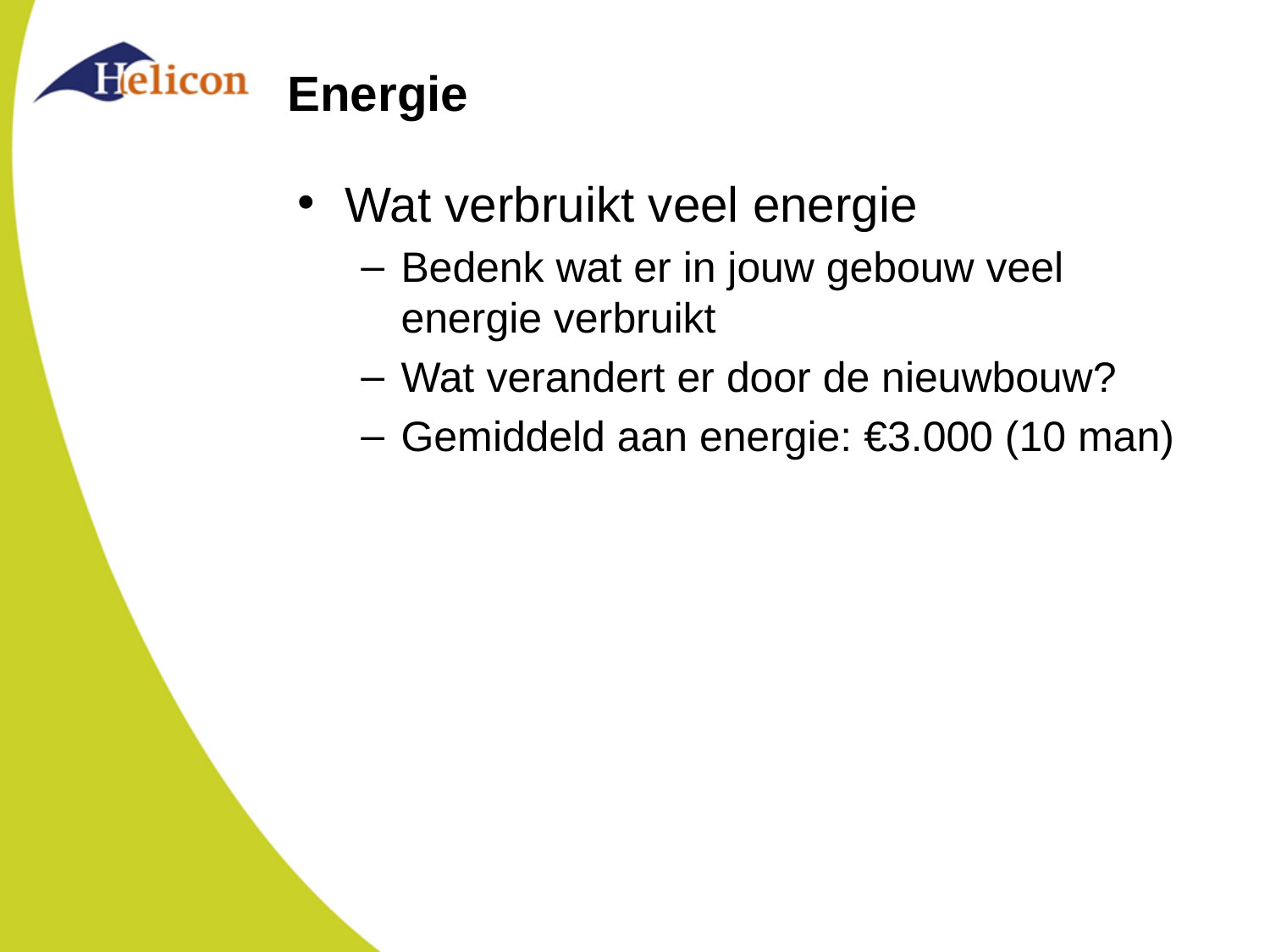

# Energie
Wat verbruikt veel energie
Bedenk wat er in jouw gebouw veel energie verbruikt
Wat verandert er door de nieuwbouw?
Gemiddeld aan energie: €3.000 (10 man)